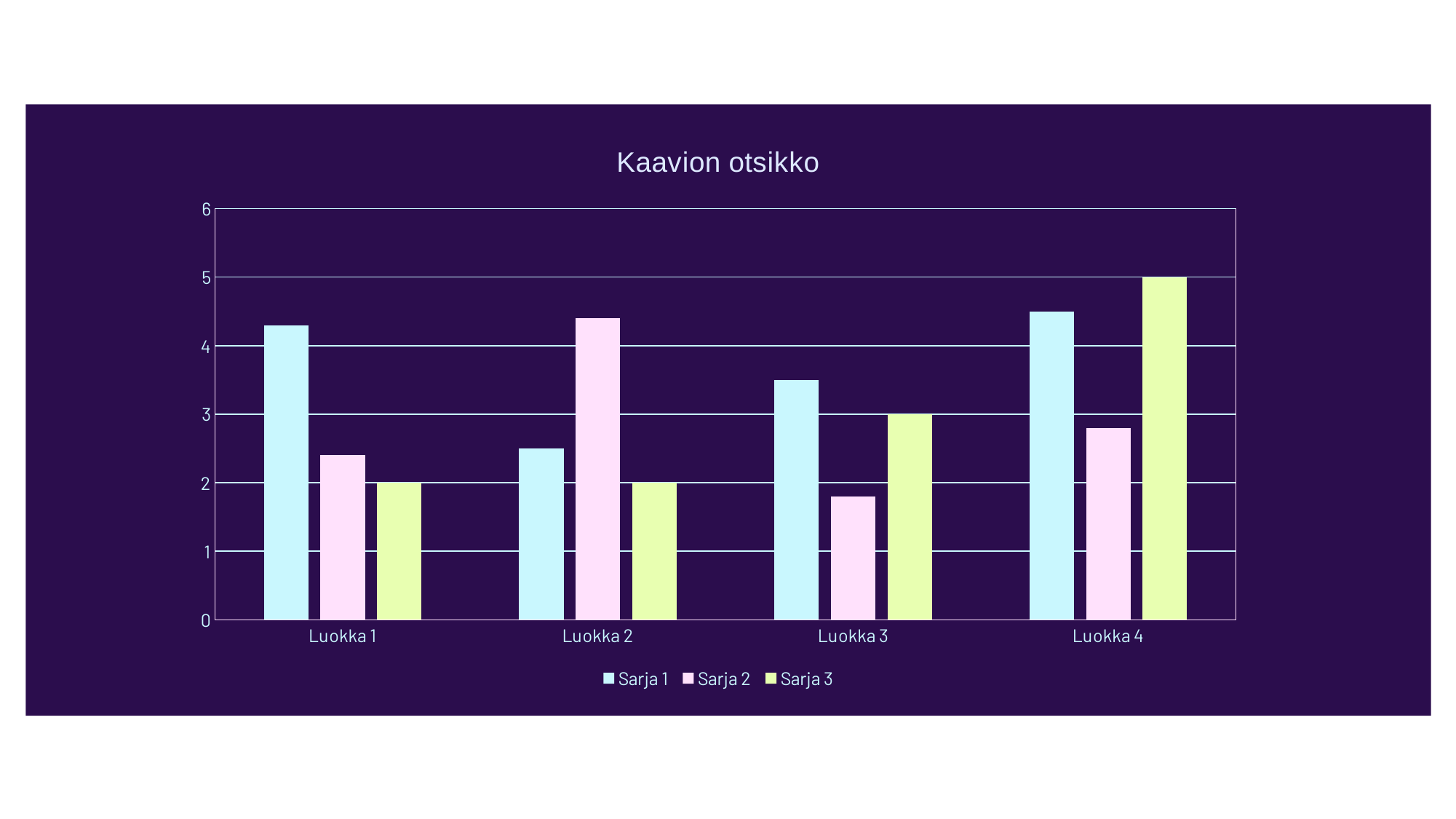

### Chart: Kaavion otsikko

| Category | Sarja 1 | Sarja 2 | Sarja 3 |
|---|---|---|---|
| Luokka 1 | 4.3 | 2.4 | 2.0 |
| Luokka 2 | 2.5 | 4.4 | 2.0 |
| Luokka 3 | 3.5 | 1.8 | 3.0 |
| Luokka 4 | 4.5 | 2.8 | 5.0 |